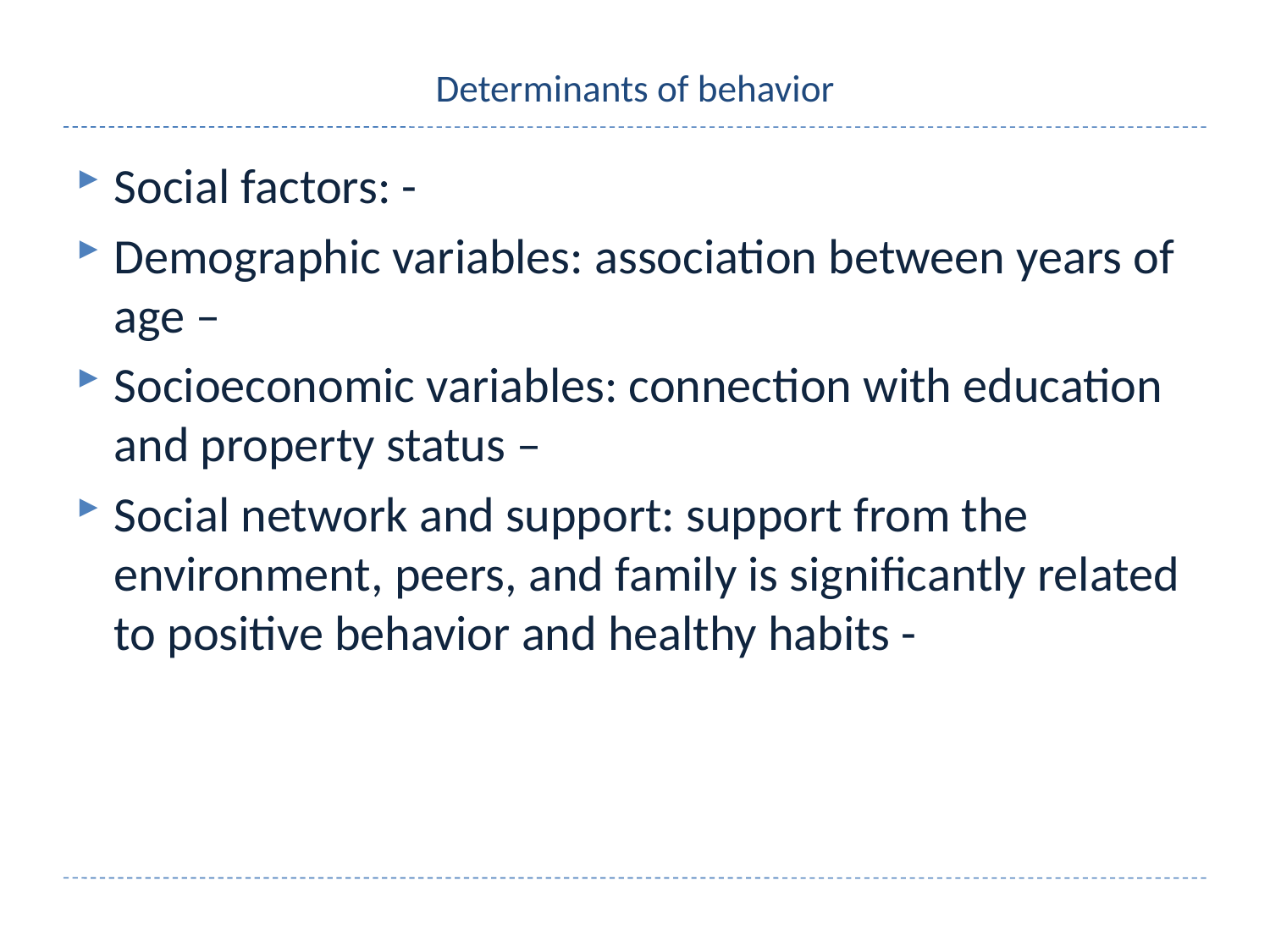

# Determinants of behavior
Social factors: -
Demographic variables: association between years of age –
Socioeconomic variables: connection with education and property status –
Social network and support: support from the environment, peers, and family is significantly related to positive behavior and healthy habits -